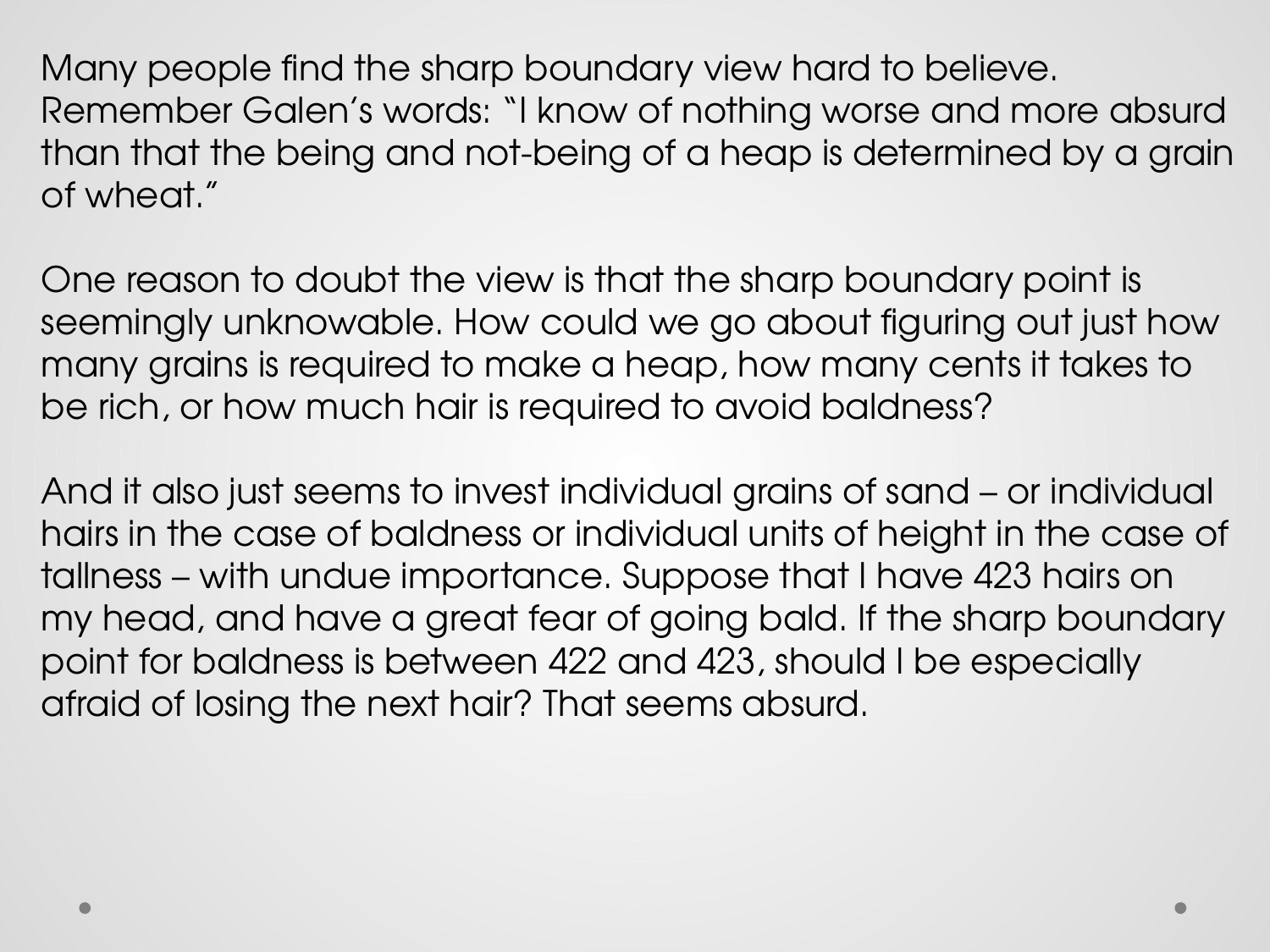

Many people find the sharp boundary view hard to believe. Remember Galen’s words: “I know of nothing worse and more absurd than that the being and not-being of a heap is determined by a grain of wheat.”

One reason to doubt the view is that the sharp boundary point is seemingly unknowable. How could we go about figuring out just how many grains is required to make a heap, how many cents it takes to be rich, or how much hair is required to avoid baldness?

And it also just seems to invest individual grains of sand – or individual hairs in the case of baldness or individual units of height in the case of tallness – with undue importance. Suppose that I have 423 hairs on my head, and have a great fear of going bald. If the sharp boundary point for baldness is between 422 and 423, should I be especially afraid of losing the next hair? That seems absurd.